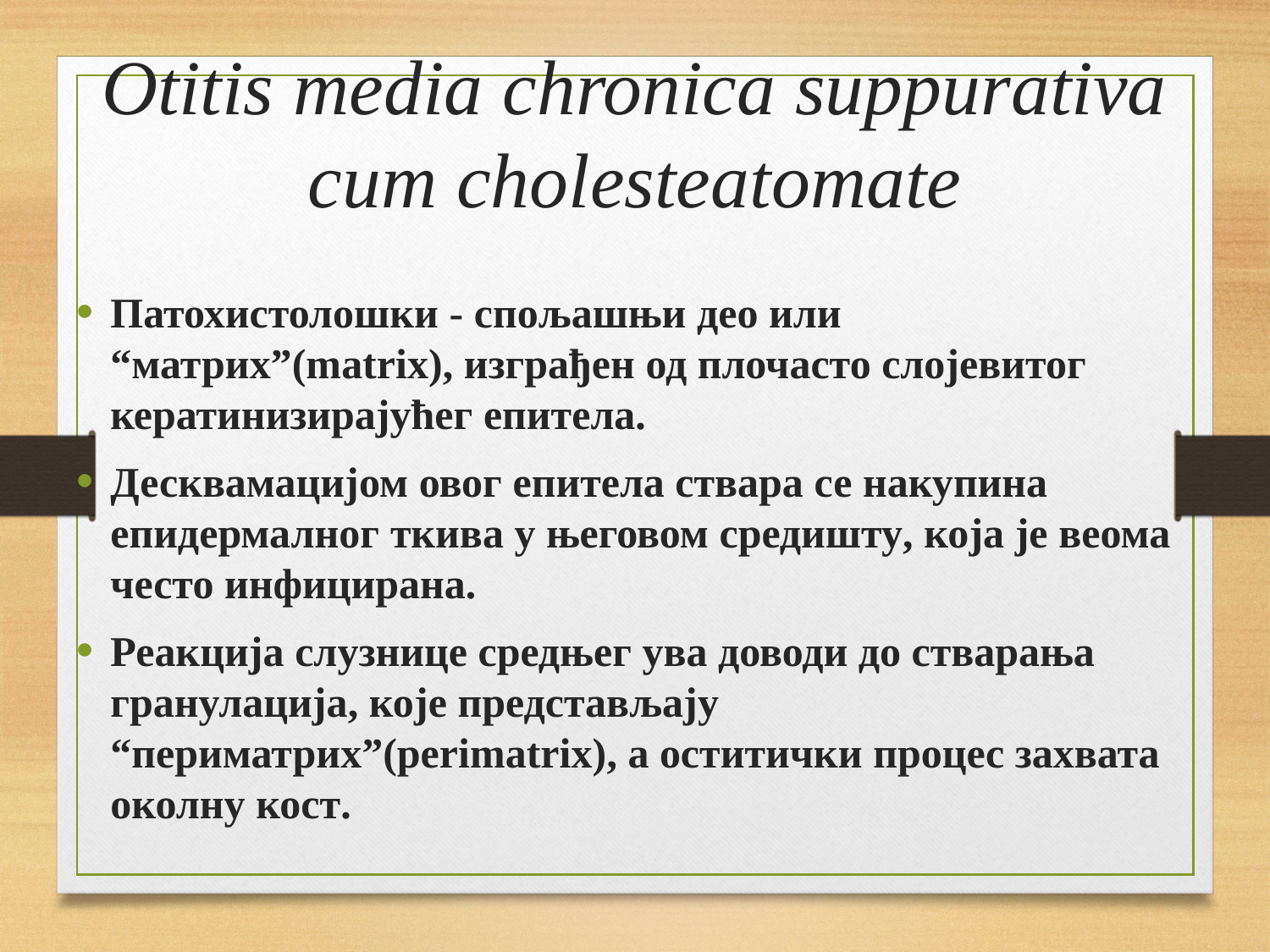

# Otitis media chronica suppurativa cum cholesteatomate

Патохистолошки - спољашњи део или “матриx”(matrix), изграђен од плочасто слојевитог кератинизирајућег епитела.
Десквамацијом овог епитела ствара се накупина епидермалног ткива у његовом средишту, која је веома често инфицирана.
Реакција слузнице средњег ува доводи до стварања гранулација, које представљају “периматриx”(perimatrix), а оститички процес захвата околну кост.